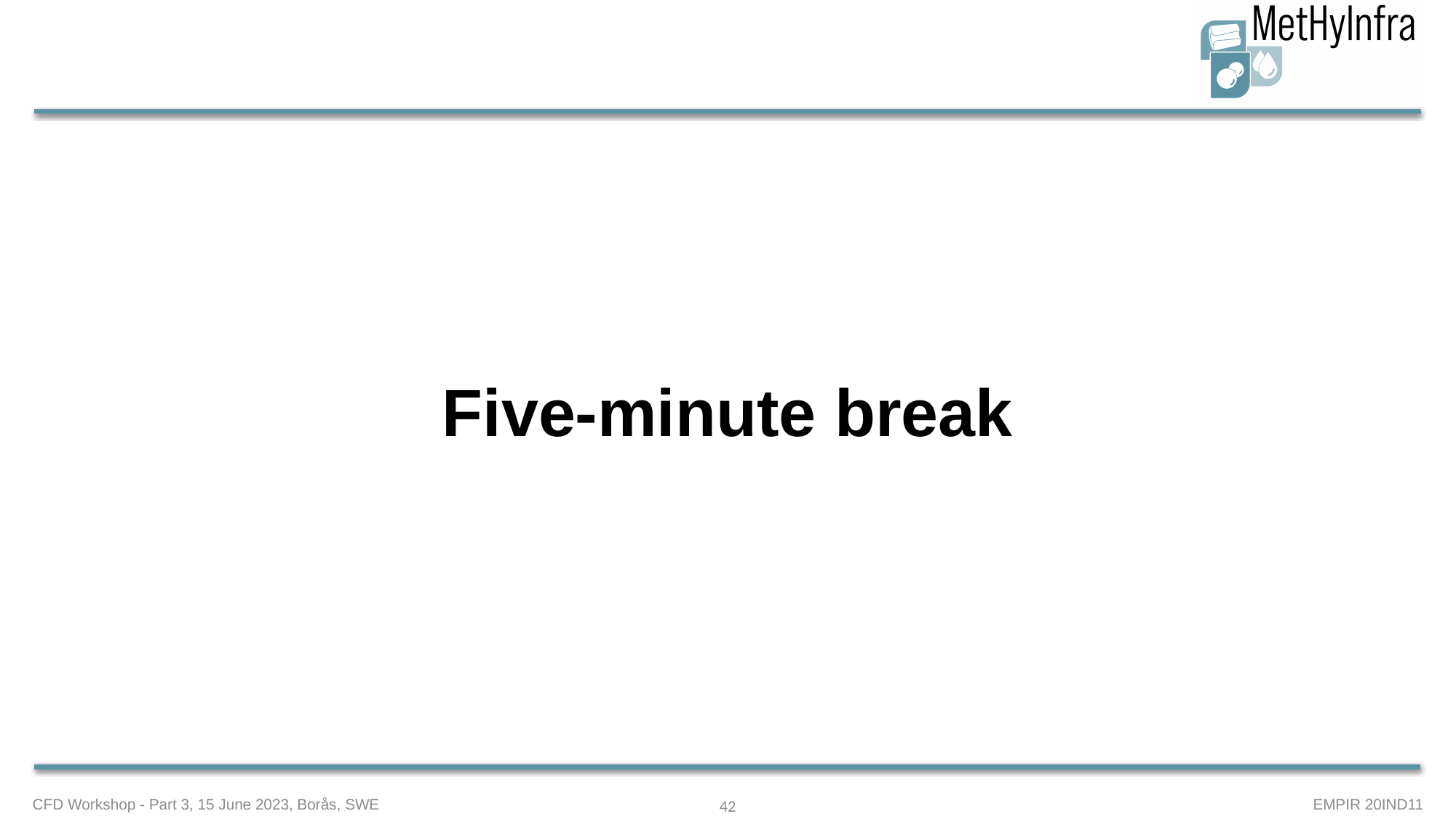

Five-minute break
CFD Workshop - Part 3, 15 June 2023, Borås, SWE
42
EMPIR 20IND11